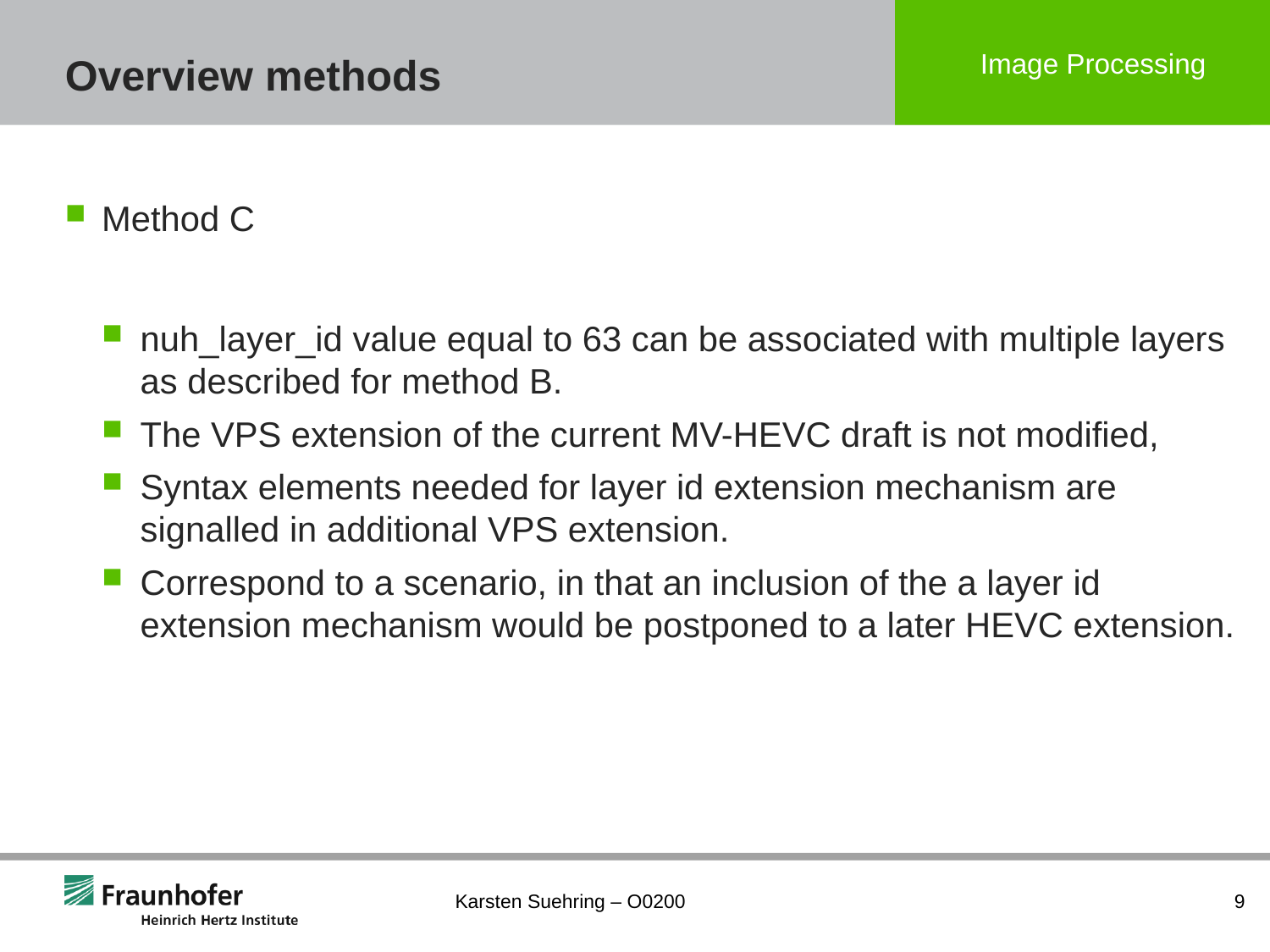

# Overview methods
Method C

nuh_layer_id value equal to 63 can be associated with multiple layers as described for method B.
The VPS extension of the current MV-HEVC draft is not modified,
Syntax elements needed for layer id extension mechanism are signalled in additional VPS extension.
Correspond to a scenario, in that an inclusion of the a layer id extension mechanism would be postponed to a later HEVC extension.
Karsten Suehring – O0200
9